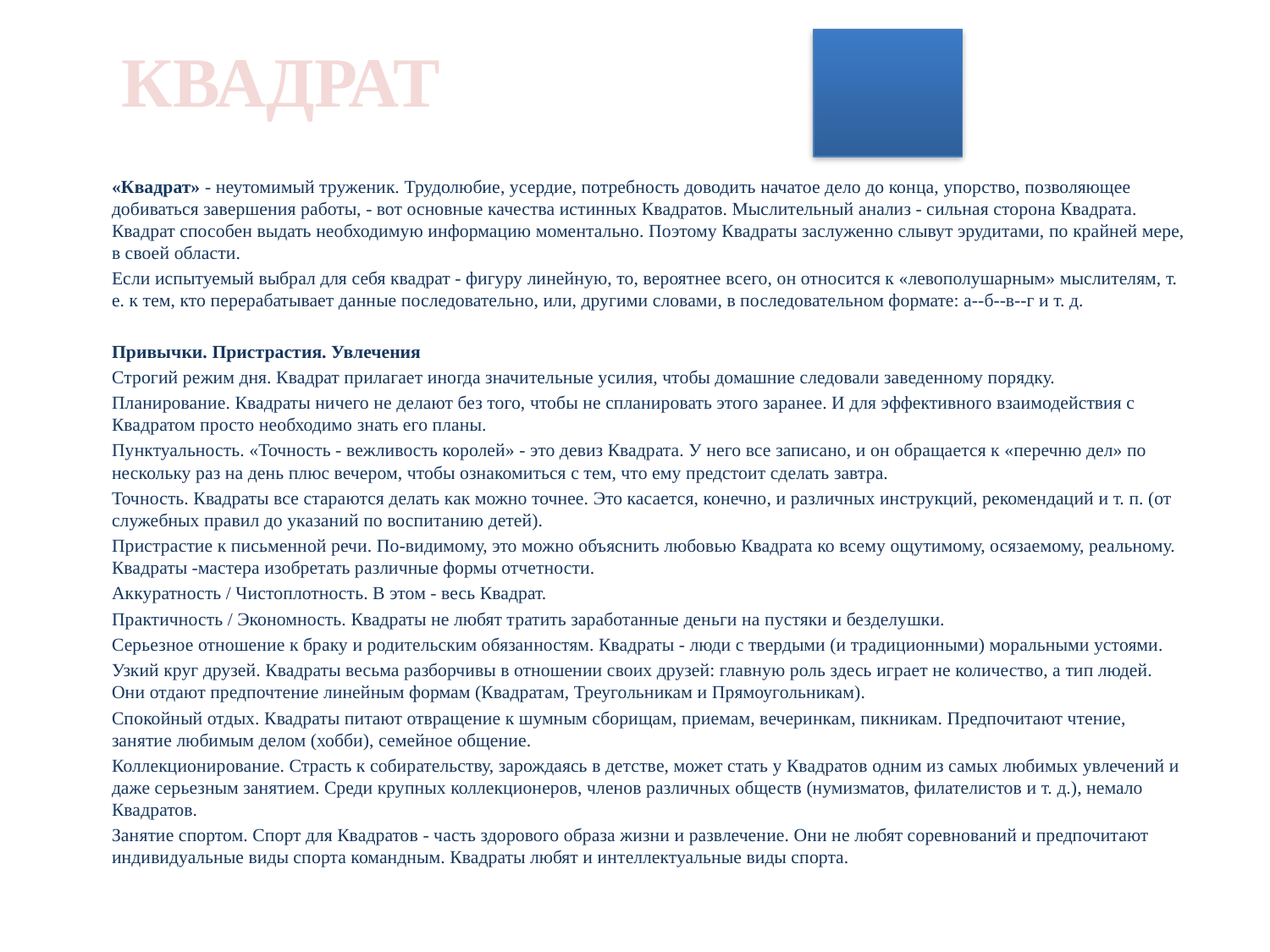

# КВАДРАТ
«Квадрат» - неутомимый труженик. Трудолюбие, усердие, потребность доводить начатое дело до конца, упорство, позволяющее добиваться завершения работы, - вот основные качества истинных Квадратов. Мыслительный анализ - сильная сторона Квадрата. Квадрат способен выдать необходимую информацию моментально. Поэтому Квадраты заслуженно слывут эрудитами, по крайней мере, в своей области.
Если испытуемый выбрал для себя квадрат - фигуру линейную, то, вероятнее всего, он относится к «левополушарным» мыслителям, т. е. к тем, кто перерабатывает данные последовательно, или, другими словами, в последовательном формате: а--б--в--г и т. д.

Привычки. Пристрастия. Увлечения
Строгий режим дня. Квадрат прилагает иногда значительные усилия, чтобы домашние следовали заведенному порядку.
Планирование. Квадраты ничего не делают без того, чтобы не спланировать этого заранее. И для эффективного взаимодействия с Квадратом просто необходимо знать его планы.
Пунктуальность. «Точность - вежливость королей» - это девиз Квадрата. У него все записано, и он обращается к «перечню дел» по нескольку раз на день плюс вечером, чтобы ознакомиться с тем, что ему предстоит сделать завтра.
Точность. Квадраты все стараются делать как можно точнее. Это касается, конечно, и различных инструкций, рекомендаций и т. п. (от служебных правил до указаний по воспитанию детей).
Пристрастие к письменной речи. По-видимому, это можно объяснить любовью Квадрата ко всему ощутимому, осязаемому, реальному. Квадраты -мастера изобретать различные формы отчетности.
Аккуратность / Чистоплотность. В этом - весь Квадрат.
Практичность / Экономность. Квадраты не любят тратить заработанные деньги на пустяки и безделушки.
Серьезное отношение к браку и родительским обязанностям. Квадраты - люди с твердыми (и традиционными) моральными устоями.
Узкий круг друзей. Квадраты весьма разборчивы в отношении своих друзей: главную роль здесь играет не количество, а тип людей. Они отдают предпочтение линейным формам (Квадратам, Треугольникам и Прямоугольникам).
Спокойный отдых. Квадраты питают отвращение к шумным сборищам, приемам, вечеринкам, пикникам. Предпочитают чтение, занятие любимым делом (хобби), семейное общение.
Коллекционирование. Страсть к собирательству, зарождаясь в детстве, может стать у Квадратов одним из самых любимых увлечений и даже серьезным занятием. Среди крупных коллекционеров, членов различных обществ (нумизматов, филателистов и т. д.), немало Квадратов.
Занятие спортом. Спорт для Квадратов - часть здорового образа жизни и развлечение. Они не любят соревнований и предпочитают индивидуальные виды спорта командным. Квадраты любят и интеллектуальные виды спорта.